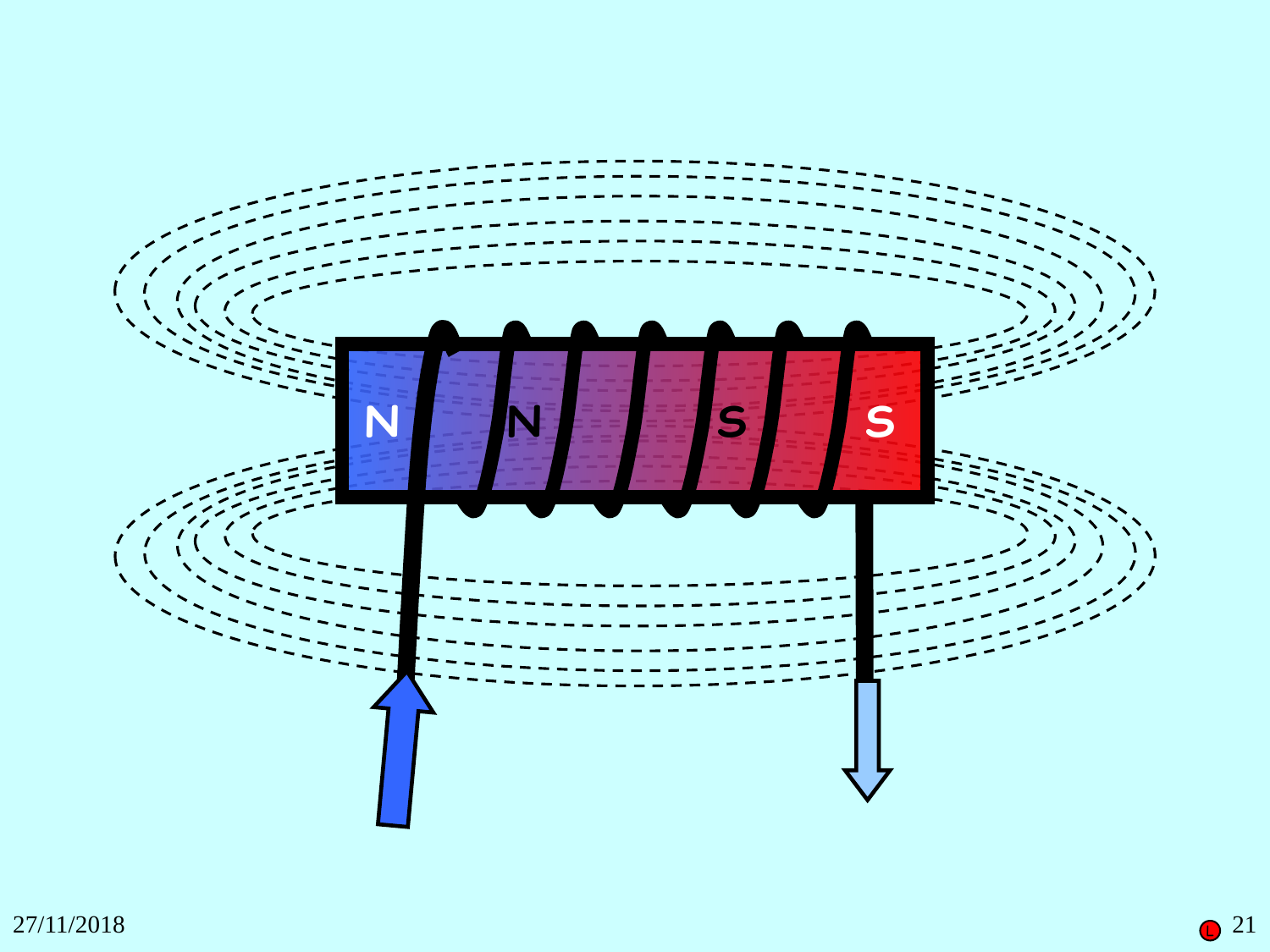

N
N
S
S

27/11/2018
21
L